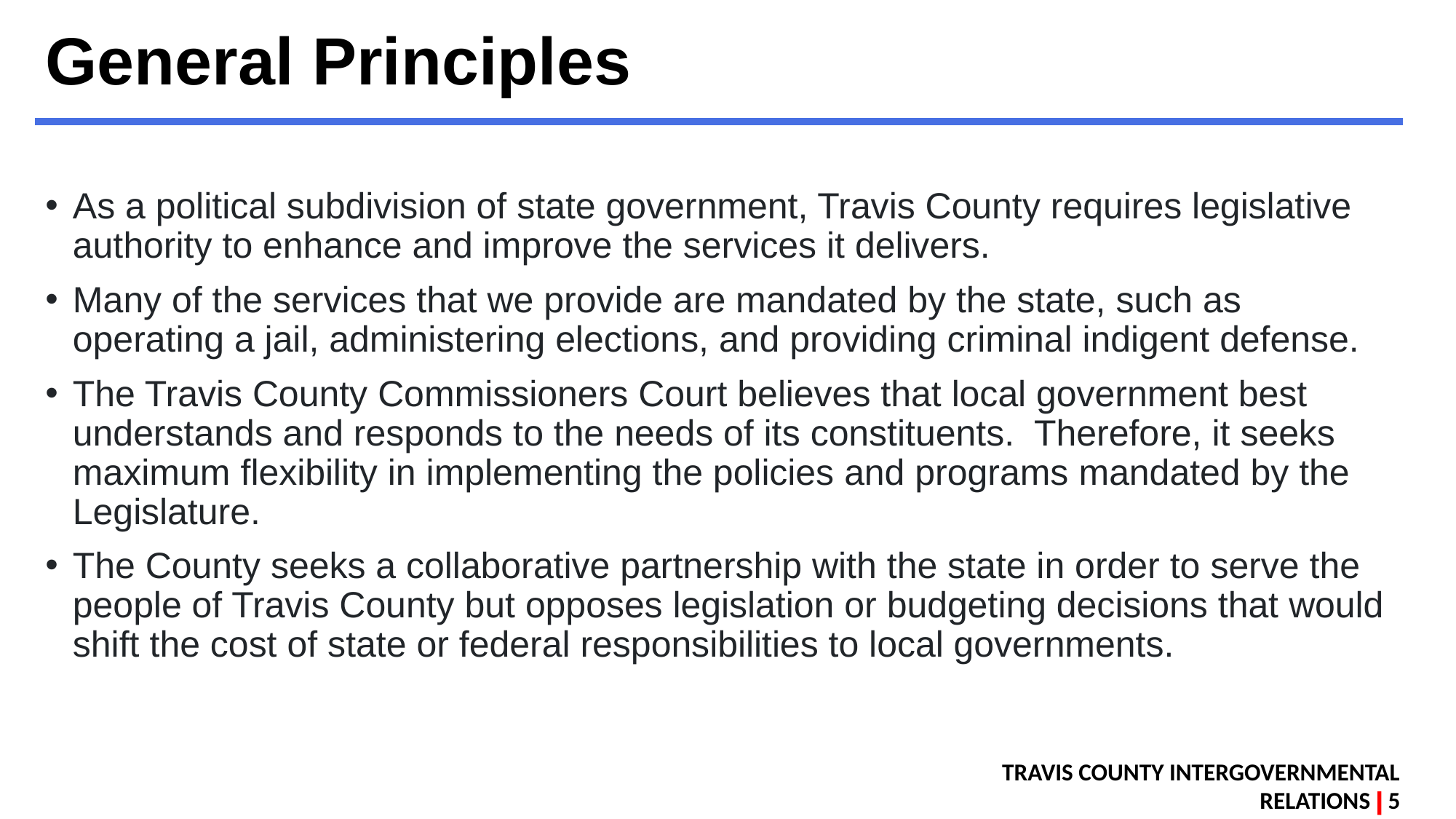

General Principles
As a political subdivision of state government, Travis County requires legislative authority to enhance and improve the services it delivers.
Many of the services that we provide are mandated by the state, such as operating a jail, administering elections, and providing criminal indigent defense.
The Travis County Commissioners Court believes that local government best understands and responds to the needs of its constituents.  Therefore, it seeks maximum flexibility in implementing the policies and programs mandated by the Legislature.
The County seeks a collaborative partnership with the state in order to serve the people of Travis County but opposes legislation or budgeting decisions that would shift the cost of state or federal responsibilities to local governments.
Travis County Intergovernmental Relations | 5